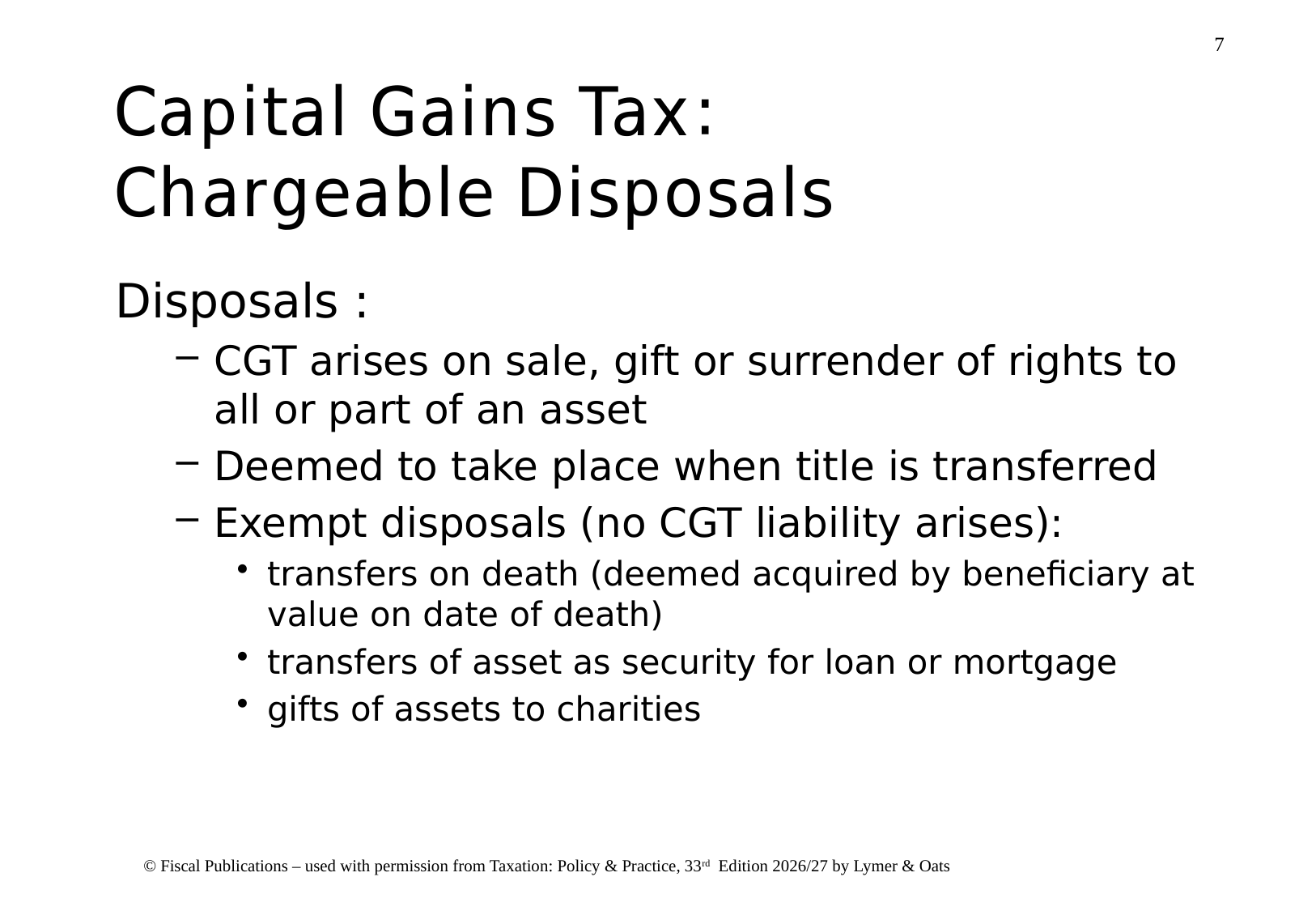

# Capital Gains Tax: Chargeable Disposals
Disposals :
CGT arises on sale, gift or surrender of rights to all or part of an asset
Deemed to take place when title is transferred
Exempt disposals (no CGT liability arises):
transfers on death (deemed acquired by beneficiary at value on date of death)
transfers of asset as security for loan or mortgage
gifts of assets to charities